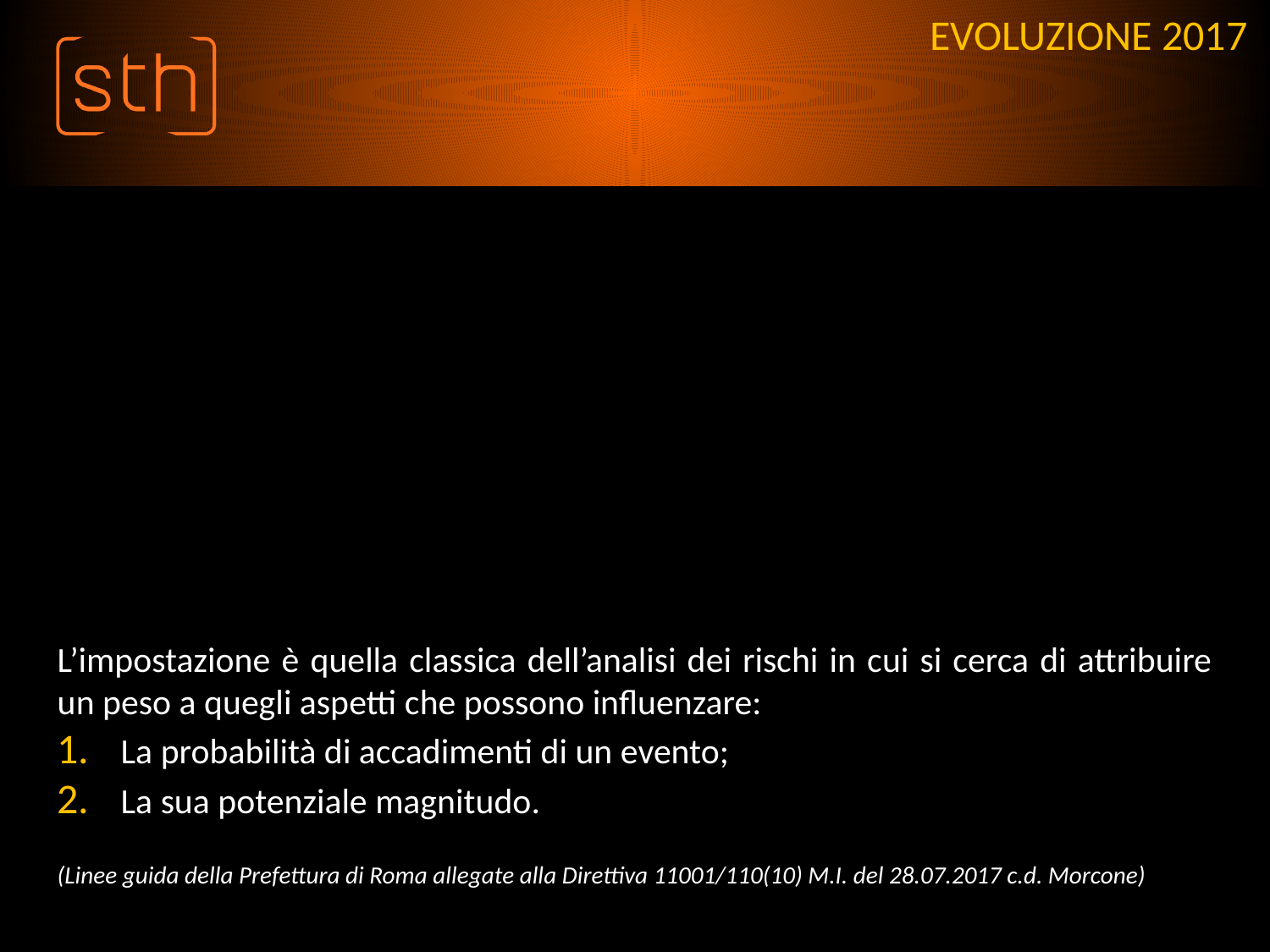

# EVOLUZIONE 2017

L’impostazione è quella classica dell’analisi dei rischi in cui si cerca di attribuire un peso a quegli aspetti che possono influenzare:
La probabilità di accadimenti di un evento;
La sua potenziale magnitudo.

(Linee guida della Prefettura di Roma allegate alla Direttiva 11001/110(10) M.I. del 28.07.2017 c.d. Morcone)